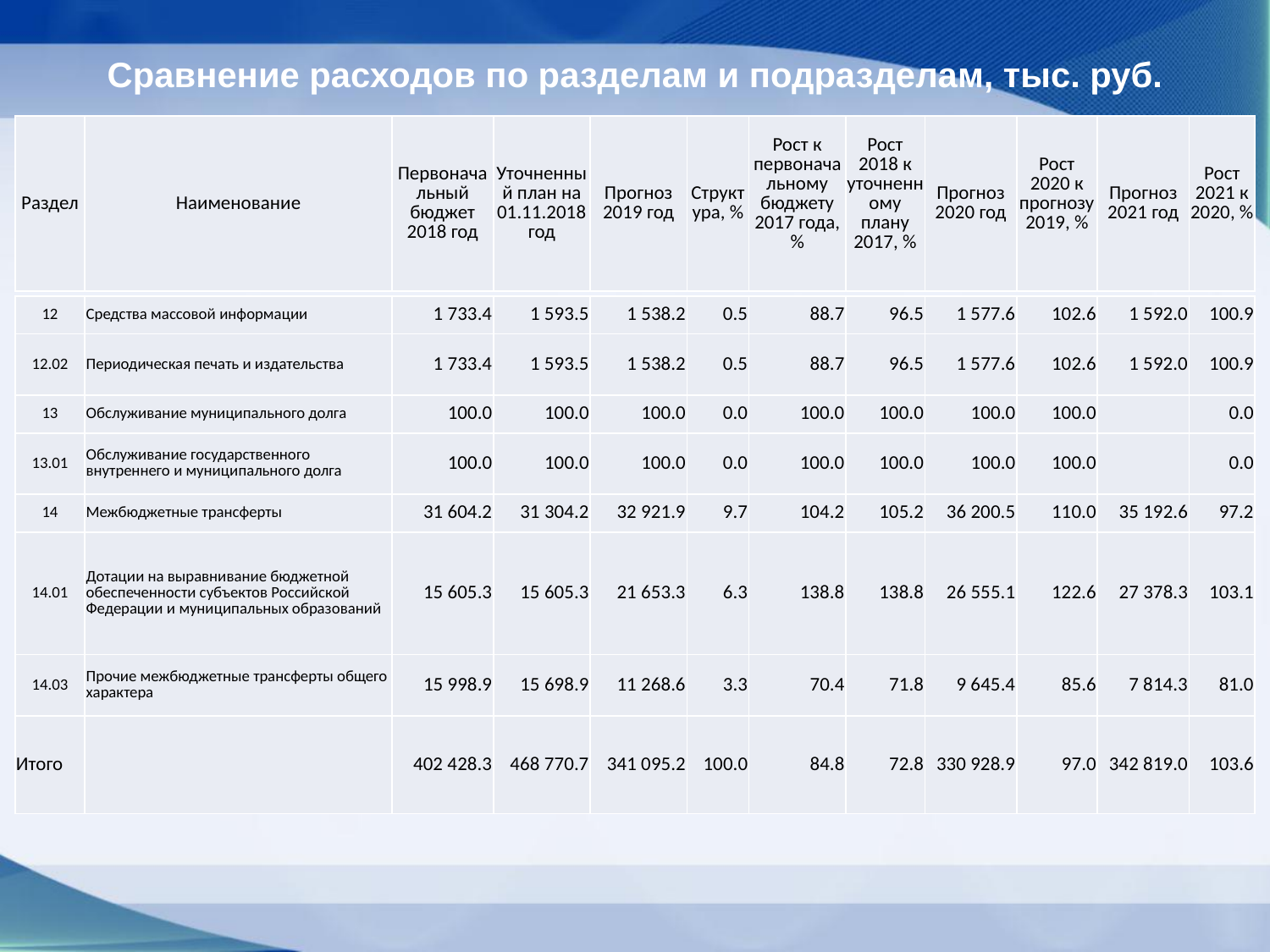

Сравнение расходов по разделам и подразделам, тыс. руб.
| Раздел | Наименование | Первоначальный бюджет 2018 год | Уточненный план на 01.11.2018 год | Прогноз 2019 год | Структура, % | Рост к первоначальному бюджету 2017 года, % | Рост 2018 к уточненному плану 2017, % | Прогноз 2020 год | Рост 2020 к прогнозу 2019, % | Прогноз 2021 год | Рост 2021 к 2020, % |
| --- | --- | --- | --- | --- | --- | --- | --- | --- | --- | --- | --- |
| 12 | Средства массовой информации | 1 733.4 | 1 593.5 | 1 538.2 | 0.5 | 88.7 | 96.5 | 1 577.6 | 102.6 | 1 592.0 | 100.9 |
| --- | --- | --- | --- | --- | --- | --- | --- | --- | --- | --- | --- |
| 12.02 | Периодическая печать и издательства | 1 733.4 | 1 593.5 | 1 538.2 | 0.5 | 88.7 | 96.5 | 1 577.6 | 102.6 | 1 592.0 | 100.9 |
| 13 | Обслуживание муниципального долга | 100.0 | 100.0 | 100.0 | 0.0 | 100.0 | 100.0 | 100.0 | 100.0 |  | 0.0 |
| 13.01 | Обслуживание государственного внутреннего и муниципального долга | 100.0 | 100.0 | 100.0 | 0.0 | 100.0 | 100.0 | 100.0 | 100.0 |  | 0.0 |
| 14 | Межбюджетные трансферты | 31 604.2 | 31 304.2 | 32 921.9 | 9.7 | 104.2 | 105.2 | 36 200.5 | 110.0 | 35 192.6 | 97.2 |
| 14.01 | Дотации на выравнивание бюджетной обеспеченности субъектов Российской Федерации и муниципальных образований | 15 605.3 | 15 605.3 | 21 653.3 | 6.3 | 138.8 | 138.8 | 26 555.1 | 122.6 | 27 378.3 | 103.1 |
| 14.03 | Прочие межбюджетные трансферты общего характера | 15 998.9 | 15 698.9 | 11 268.6 | 3.3 | 70.4 | 71.8 | 9 645.4 | 85.6 | 7 814.3 | 81.0 |
| Итого |  | 402 428.3 | 468 770.7 | 341 095.2 | 100.0 | 84.8 | 72.8 | 330 928.9 | 97.0 | 342 819.0 | 103.6 |
| --- | --- | --- | --- | --- | --- | --- | --- | --- | --- | --- | --- |